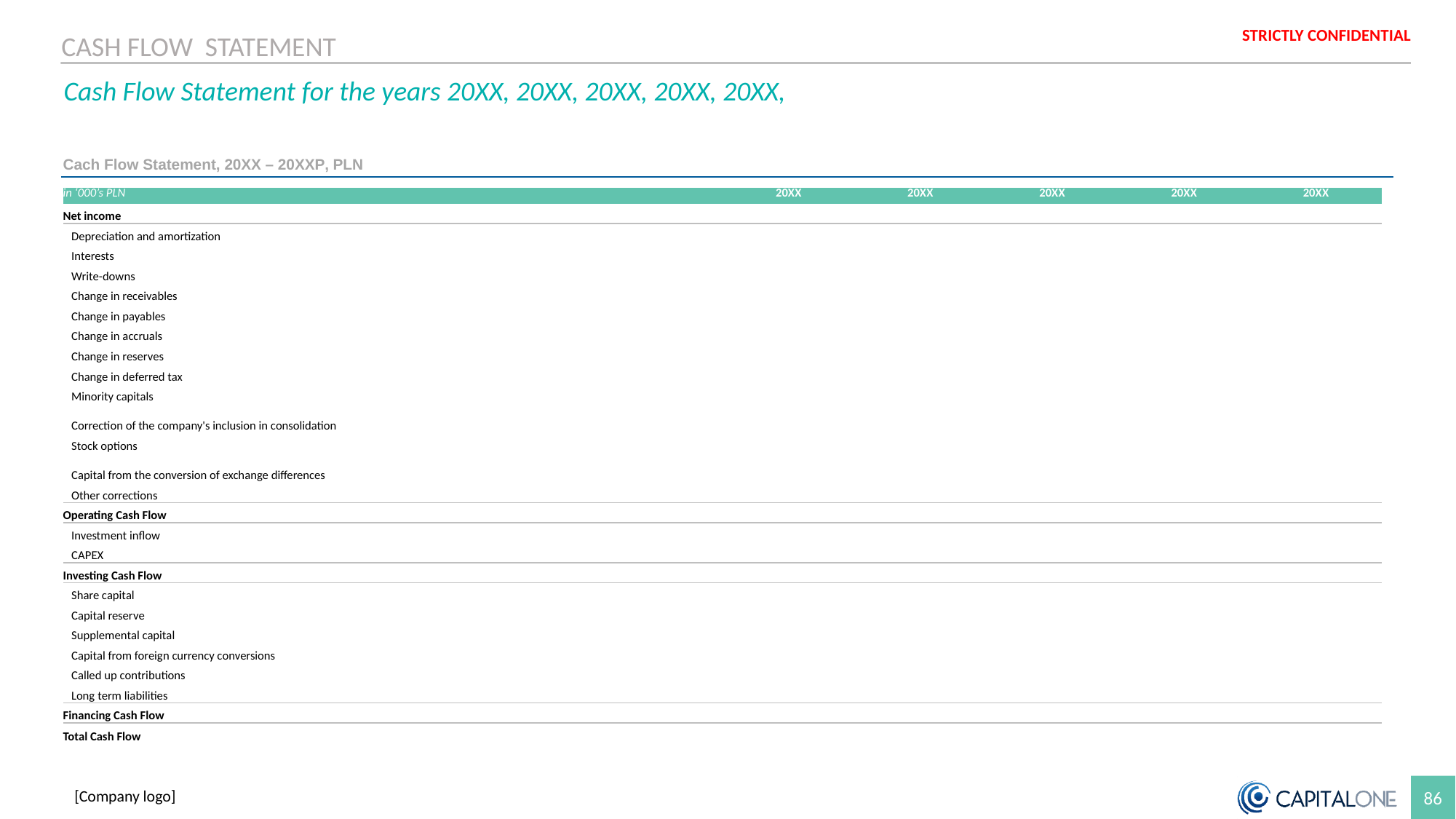

CASH FLOW  STATEMENT
Cash Flow Statement for the years 20XX, 20XX, 20XX, 20XX, 20XX,
Cach Flow Statement, 20XX – 20XXP, PLN
| in ‘000’s PLN | 20XX | 20XX | 20XX | 20XX | 20XX |
| --- | --- | --- | --- | --- | --- |
| Net income |  |  |  |  |  |
| Depreciation and amortization |  |  |  |  |  |
| Interests |  |  |  |  |  |
| Write-downs |  |  |  |  |  |
| Change in receivables |  |  |  |  |  |
| Change in payables |  |  |  |  |  |
| Change in accruals |  |  |  |  |  |
| Change in reserves |  |  |  |  |  |
| Change in deferred tax |  |  |  |  |  |
| Minority capitals |  |  |  |  |  |
| Correction of the company's inclusion in consolidation |  |  |  |  |  |
| Stock options |  |  |  |  |  |
| Capital from the conversion of exchange differences |  |  |  |  |  |
| Other corrections |  |  |  |  |  |
| Operating Cash Flow |  |  |  |  |  |
| Investment inflow |  |  |  |  |  |
| CAPEX |  |  |  |  |  |
| Investing Cash Flow |  |  |  |  |  |
| Share capital |  |  |  |  |  |
| Capital reserve |  |  |  |  |  |
| Supplemental capital |  |  |  |  |  |
| Capital from foreign currency conversions |  |  |  |  |  |
| Called up contributions |  |  |  |  |  |
| Long term liabilities |  |  |  |  |  |
| Financing Cash Flow |  |  |  |  |  |
| Total Cash Flow |  |  |  |  |  |